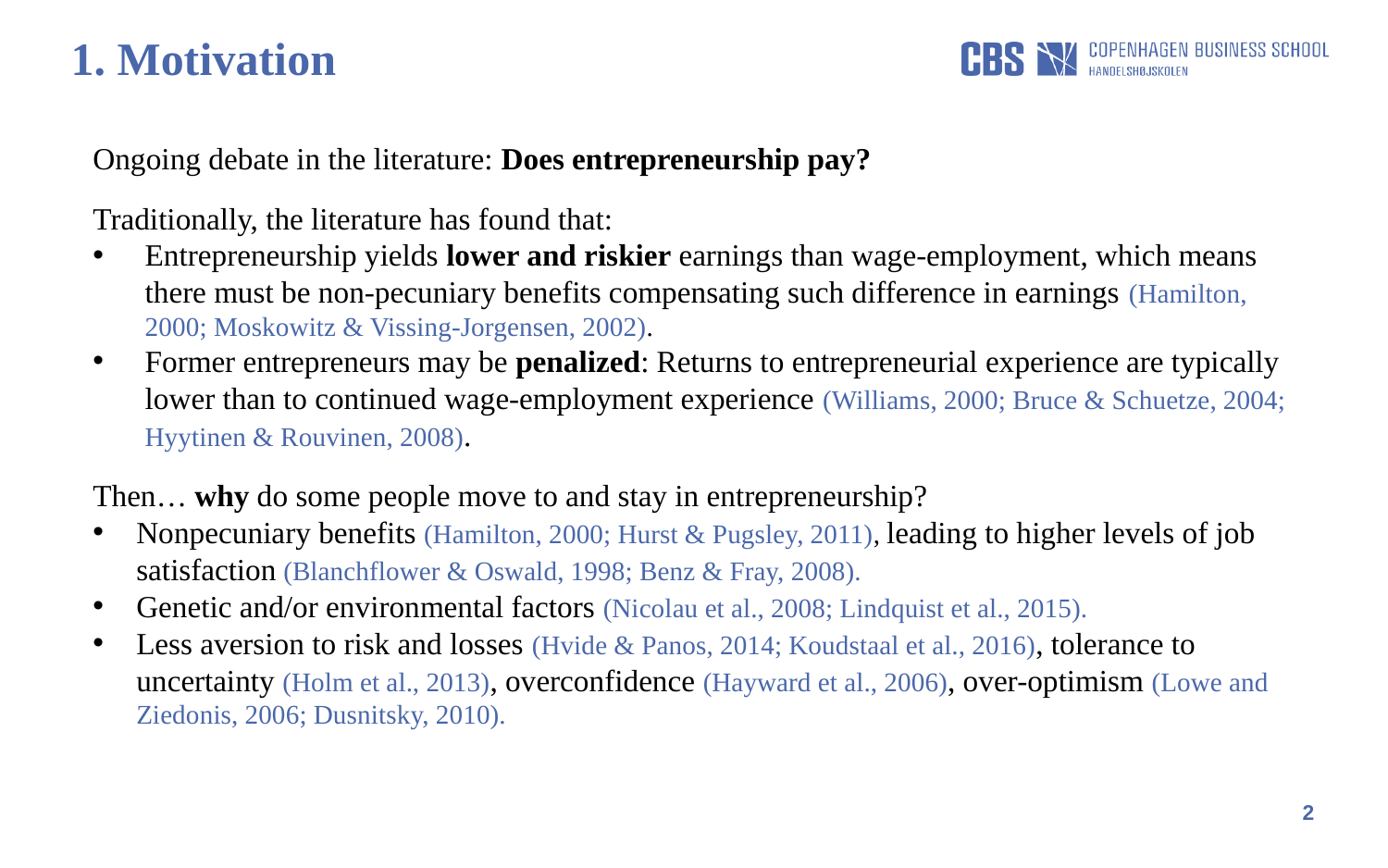

1. Motivation
Ongoing debate in the literature: Does entrepreneurship pay?
Traditionally, the literature has found that:
Entrepreneurship yields lower and riskier earnings than wage-employment, which means there must be non-pecuniary benefits compensating such difference in earnings (Hamilton, 2000; Moskowitz & Vissing-Jorgensen, 2002).
Former entrepreneurs may be penalized: Returns to entrepreneurial experience are typically lower than to continued wage-employment experience (Williams, 2000; Bruce & Schuetze, 2004; Hyytinen & Rouvinen, 2008).
Then… why do some people move to and stay in entrepreneurship?
Nonpecuniary benefits (Hamilton, 2000; Hurst & Pugsley, 2011), leading to higher levels of job satisfaction (Blanchflower & Oswald, 1998; Benz & Fray, 2008).
Genetic and/or environmental factors (Nicolau et al., 2008; Lindquist et al., 2015).
Less aversion to risk and losses (Hvide & Panos, 2014; Koudstaal et al., 2016), tolerance to uncertainty (Holm et al., 2013), overconfidence (Hayward et al., 2006), over-optimism (Lowe and Ziedonis, 2006; Dusnitsky, 2010).